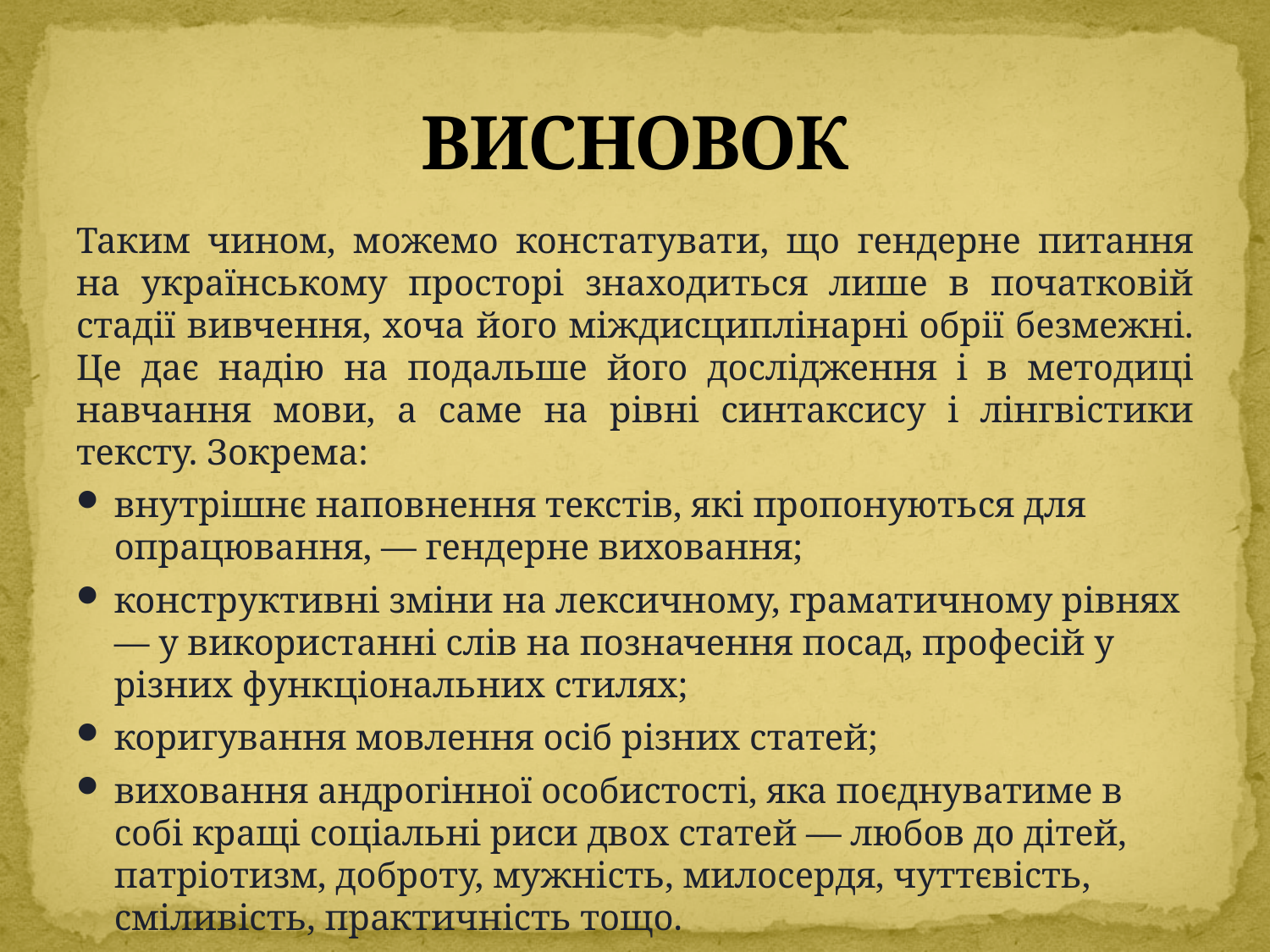

# ВИСНОВОК
Таким чином, можемо констатувати, що гендерне питання на українському просторі знаходиться лише в початковій стадії вивчення, хоча його міждисциплінарні обрії безмежні. Це дає надію на подальше його дослідження і в методиці навчання мови, а саме на рівні синтаксису і лінгвістики тексту. Зокрема:
внутрішнє наповнення текстів, які пропонуються для опрацювання, — гендерне виховання;
конструктивні зміни на лексичному, граматич­ному рівнях — у використанні слів на позначення посад, професій у різних функціональних стилях;
коригування мовлення осіб різних статей;
виховання андрогінної особистості, яка поєднуватиме в собі кращі соціальні риси двох статей — любов до дітей, патріотизм, доброту, мужність, милосердя, чуттєвість, сміливість, практичність тощо.